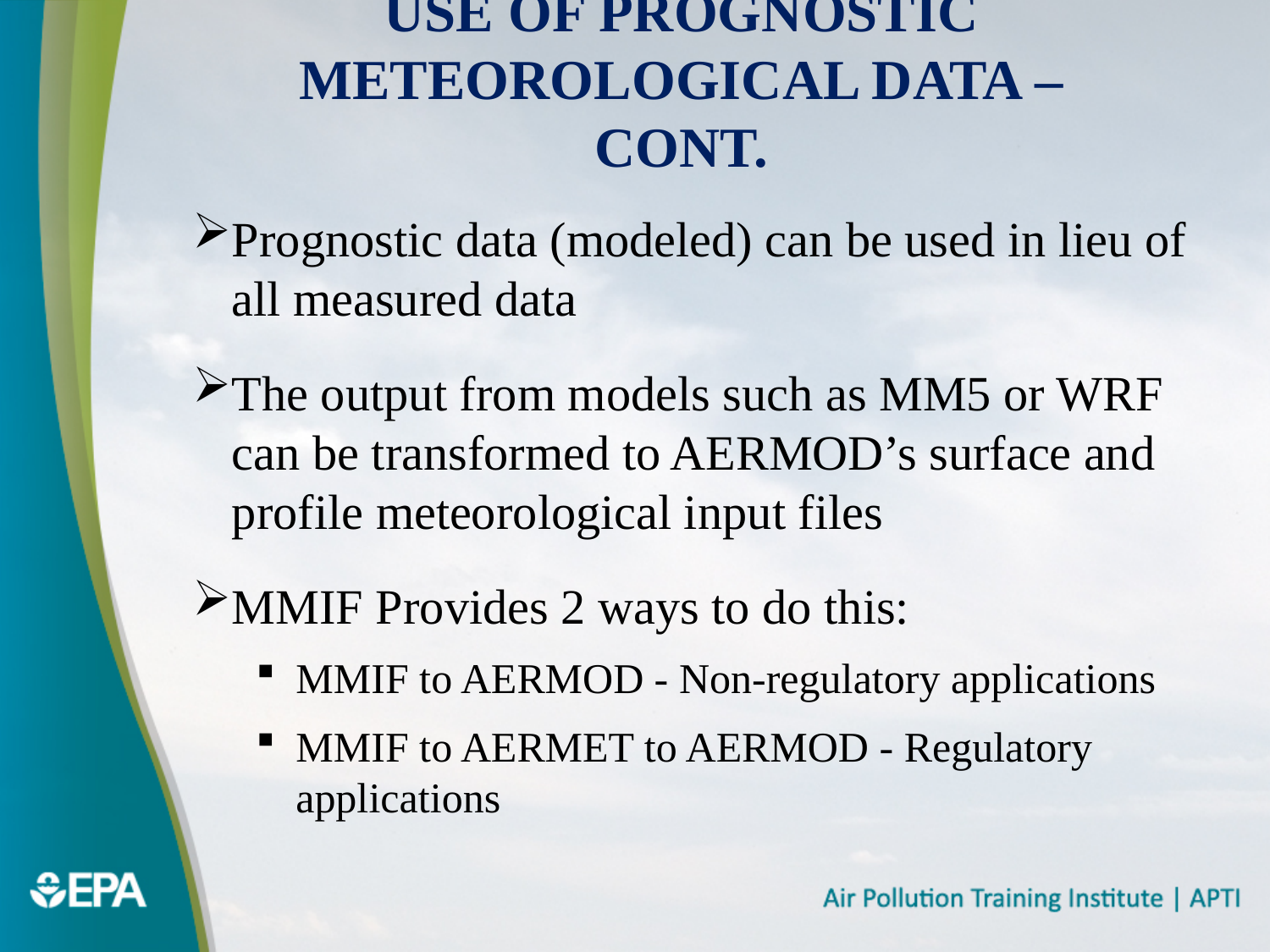

# Use of Prognostic Meteorological Data – Cont.
Prognostic data (modeled) can be used in lieu of all measured data
The output from models such as MM5 or WRF can be transformed to AERMOD’s surface and profile meteorological input files
MMIF Provides 2 ways to do this:
MMIF to AERMOD - Non-regulatory applications
MMIF to AERMET to AERMOD - Regulatory applications